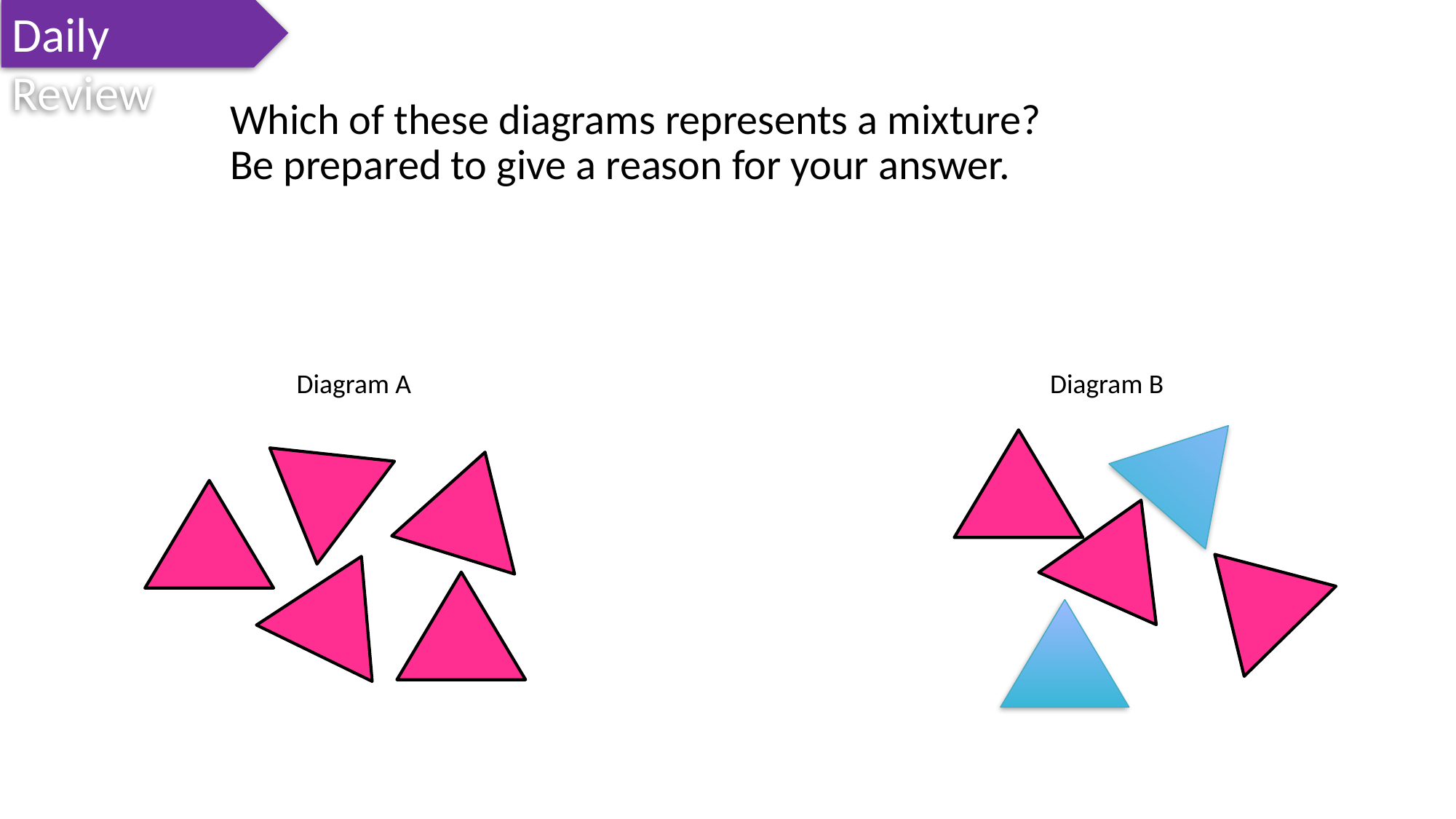

Daily Review
Which of these diagrams represents a mixture?
Be prepared to give a reason for your answer.
Diagram A
Diagram B